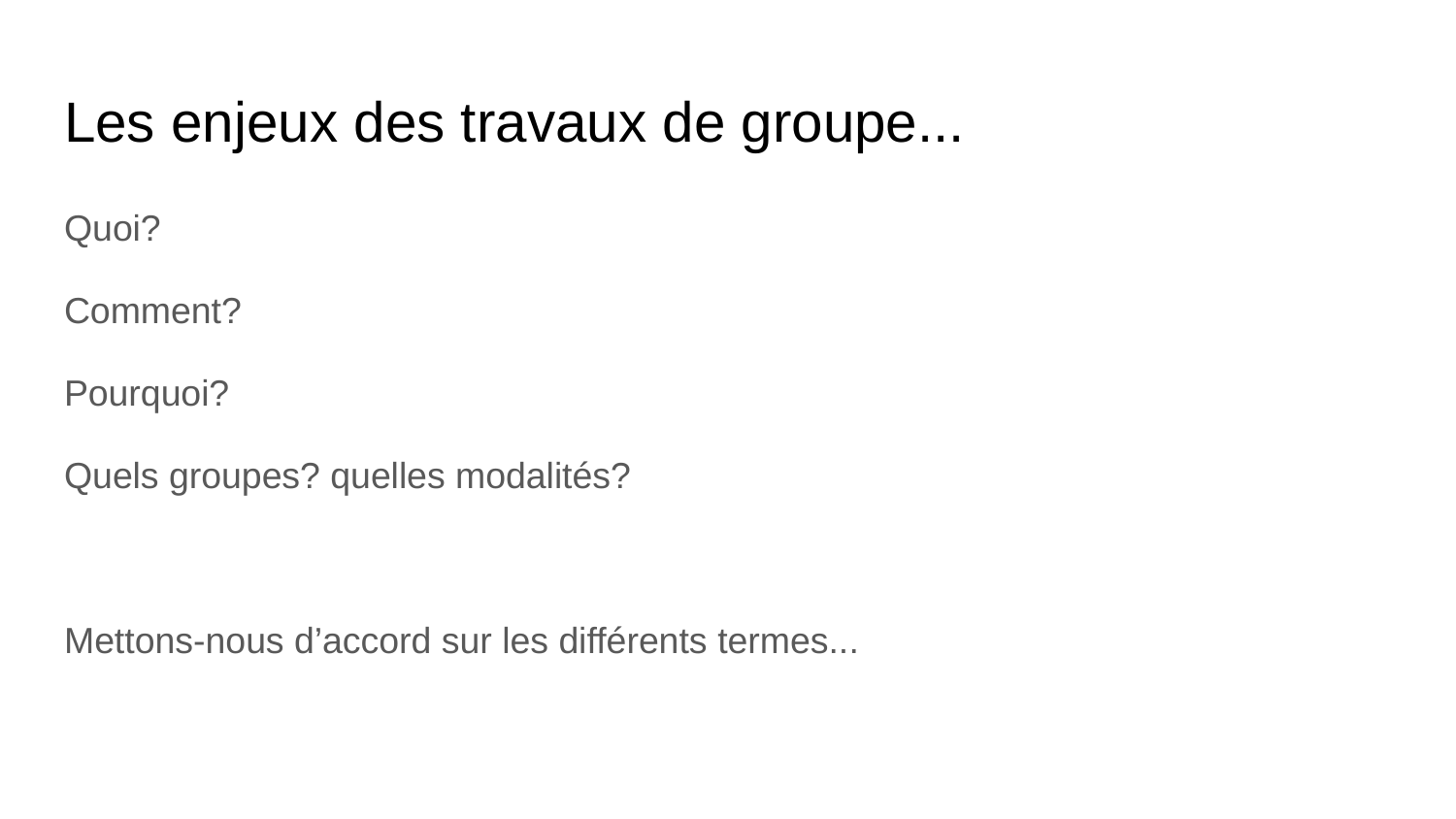

# Les enjeux des travaux de groupe...
Quoi?
Comment?
Pourquoi?
Quels groupes? quelles modalités?

Mettons-nous d’accord sur les différents termes...